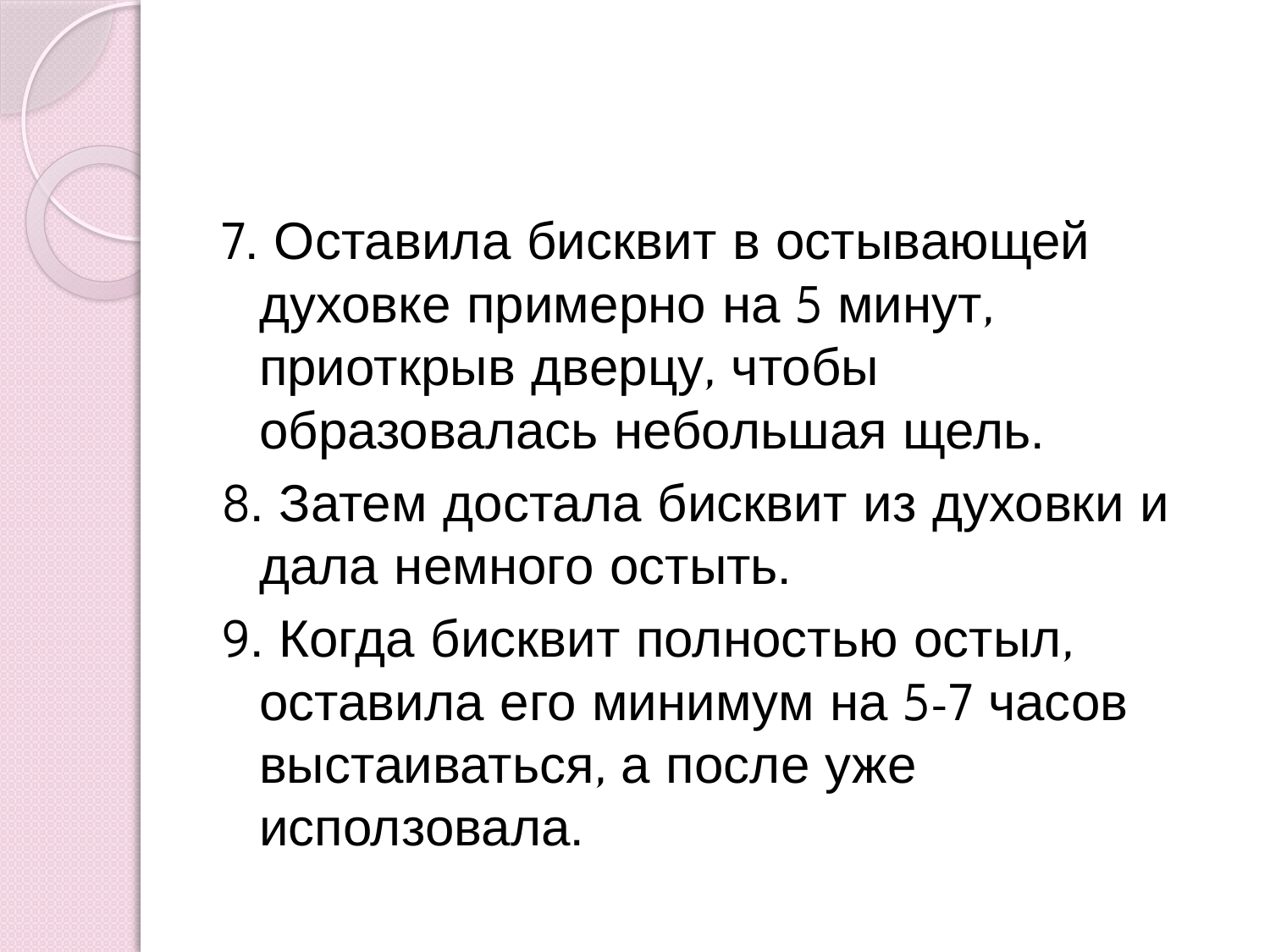

#
7. Оставила бисквит в остывающей духовке примерно на 5 минут, приоткрыв дверцу, чтобы образовалась небольшая щель.
8. Затем достала бисквит из духовки и дала немного остыть.
9. Когда бисквит полностью остыл, оставила его минимум на 5-7 часов выстаиваться, а после уже исползовала.